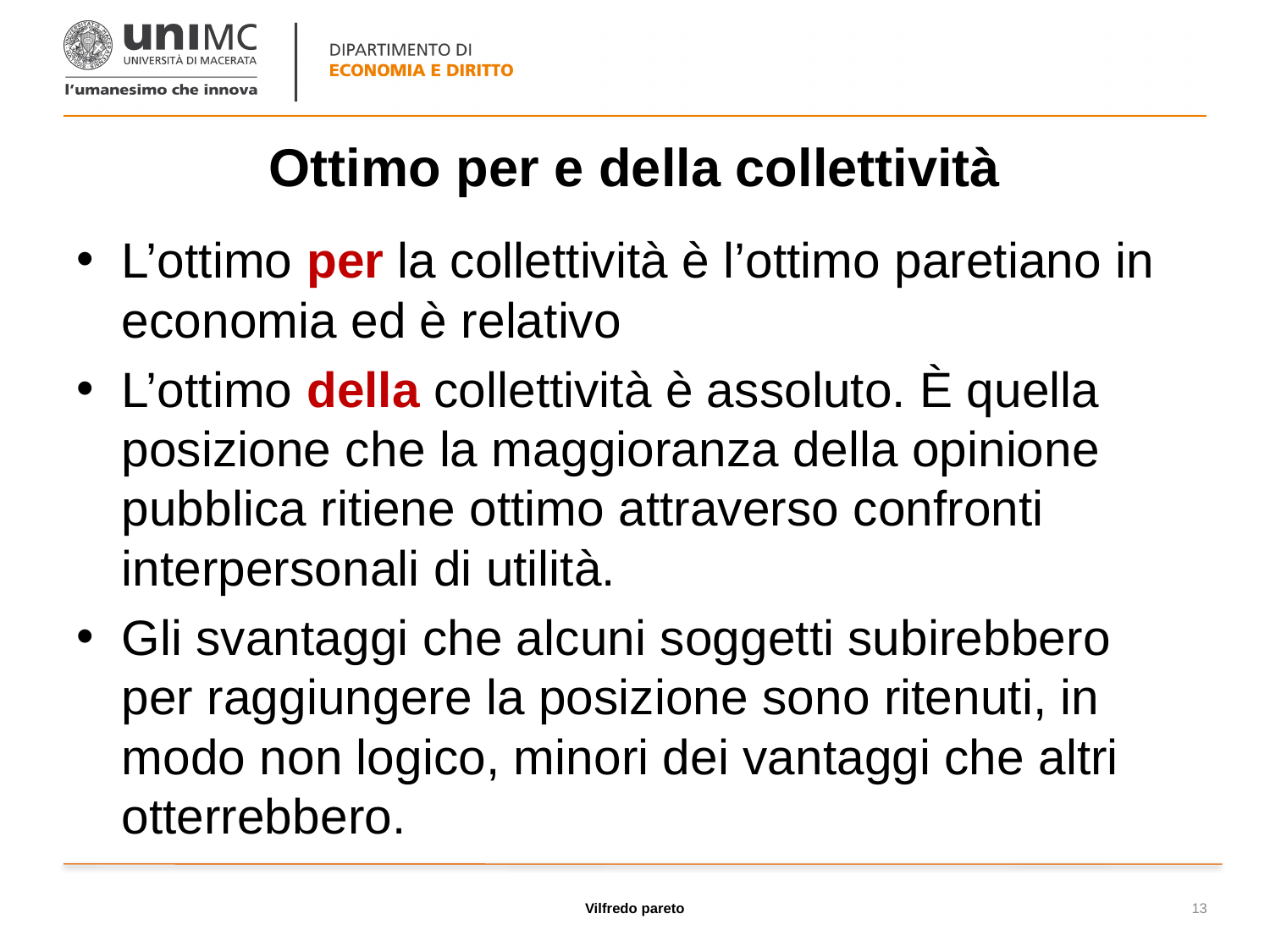

# Ottimo per e della collettività
L’ottimo per la collettività è l’ottimo paretiano in economia ed è relativo
L’ottimo della collettività è assoluto. È quella posizione che la maggioranza della opinione pubblica ritiene ottimo attraverso confronti interpersonali di utilità.
Gli svantaggi che alcuni soggetti subirebbero per raggiungere la posizione sono ritenuti, in modo non logico, minori dei vantaggi che altri otterrebbero.
Vilfredo pareto
13